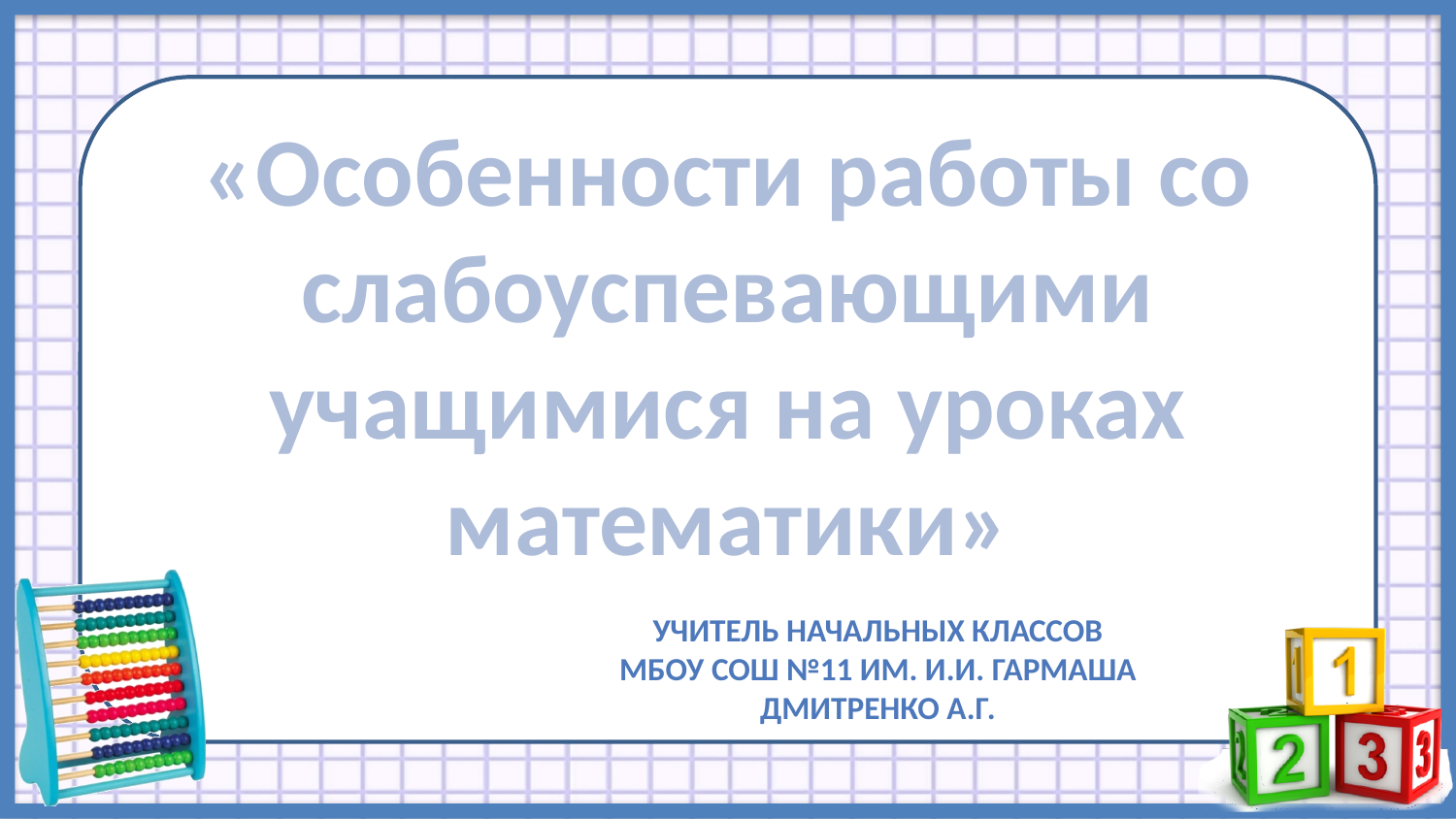

«Особенности работы со слабоуспевающими учащимися на уроках математики»
Учитель начальных классов
МБОУ СОШ №11 им. И.И. Гармаша
Дмитренко А.Г.